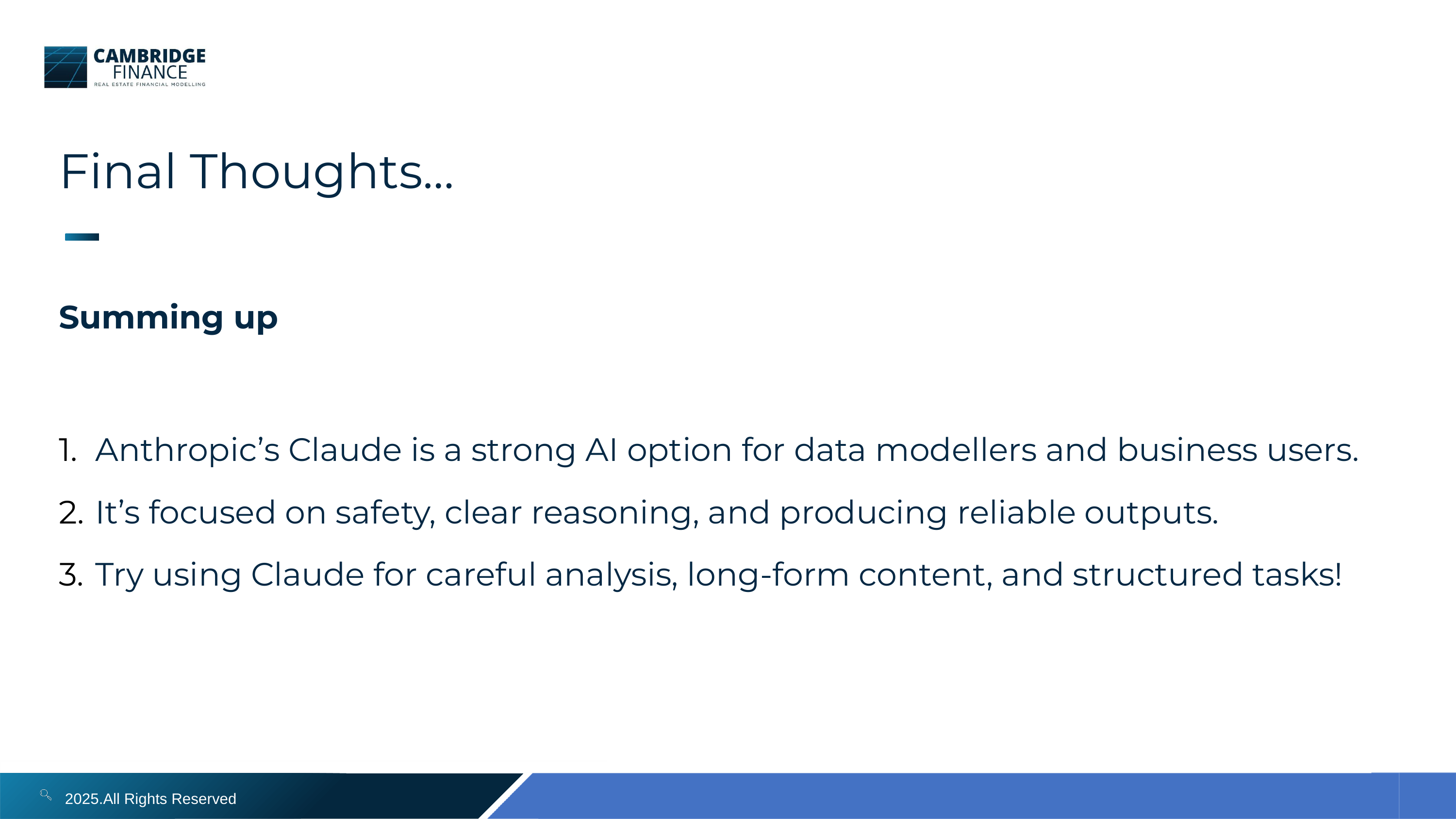

Final Thoughts…
Summing up

Anthropic’s Claude is a strong AI option for data modellers and business users.
It’s focused on safety, clear reasoning, and producing reliable outputs.
Try using Claude for careful analysis, long-form content, and structured tasks!

2025.All Rights Reserved